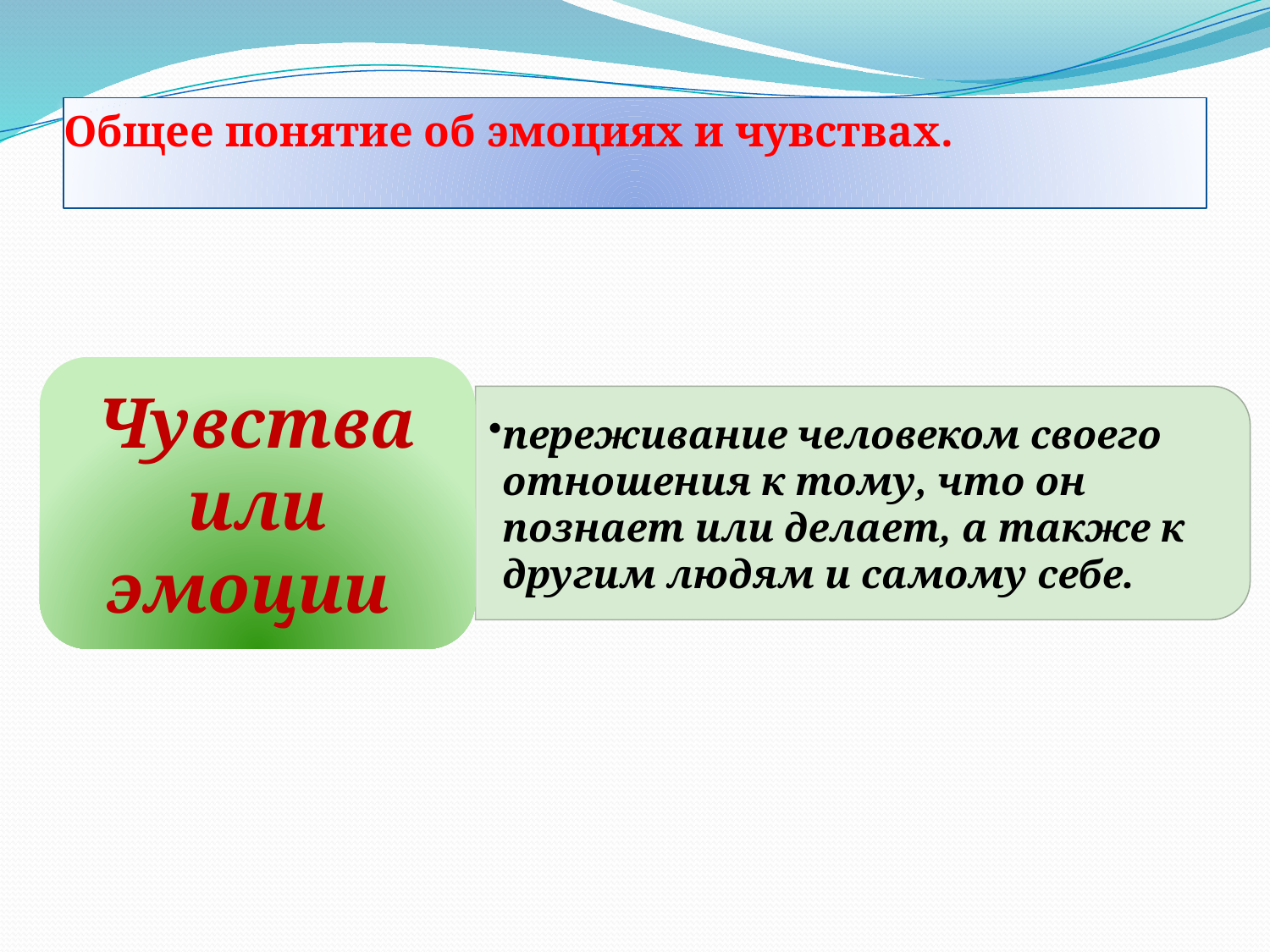

# Общее понятие об эмоциях и чувствах.
Чувства или эмоции
переживание человеком своего отношения к тому, что он познает или делает, а также к другим людям и самому себе.